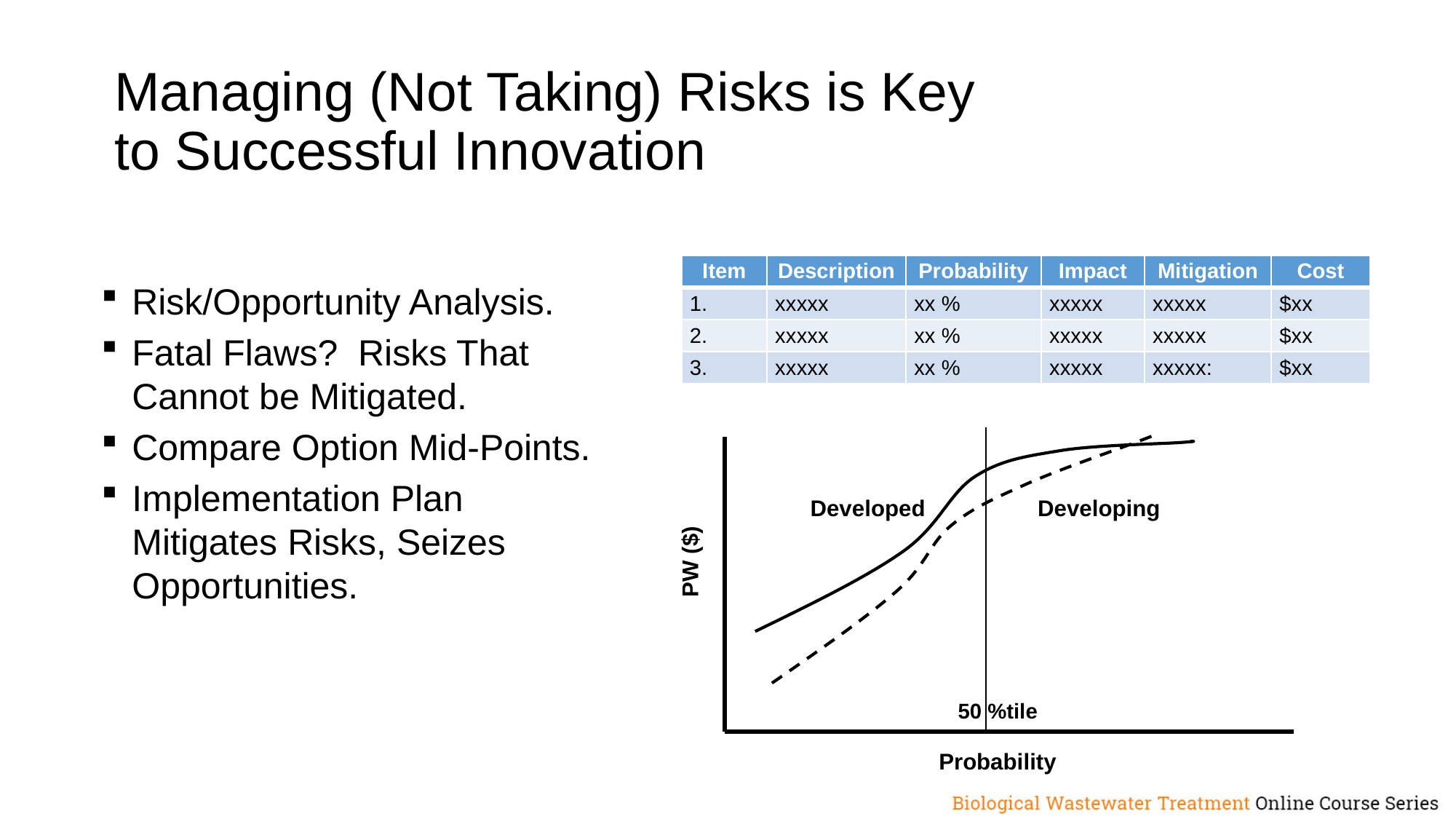

# Managing (Not Taking) Risks is Key to Successful Innovation
| Item | Description | Probability | Impact | Mitigation | Cost |
| --- | --- | --- | --- | --- | --- |
| 1. | xxxxx | xx % | xxxxx | xxxxx | $xx |
| 2. | xxxxx | xx % | xxxxx | xxxxx | $xx |
| 3. | xxxxx | xx % | xxxxx | xxxxx: | $xx |
Risk/Opportunity Analysis.
Fatal Flaws?  Risks That Cannot be Mitigated.
Compare Option Mid-Points.
Implementation Plan Mitigates Risks, Seizes Opportunities.
PW ($)
50 %tile
Probability

Developed
Developing